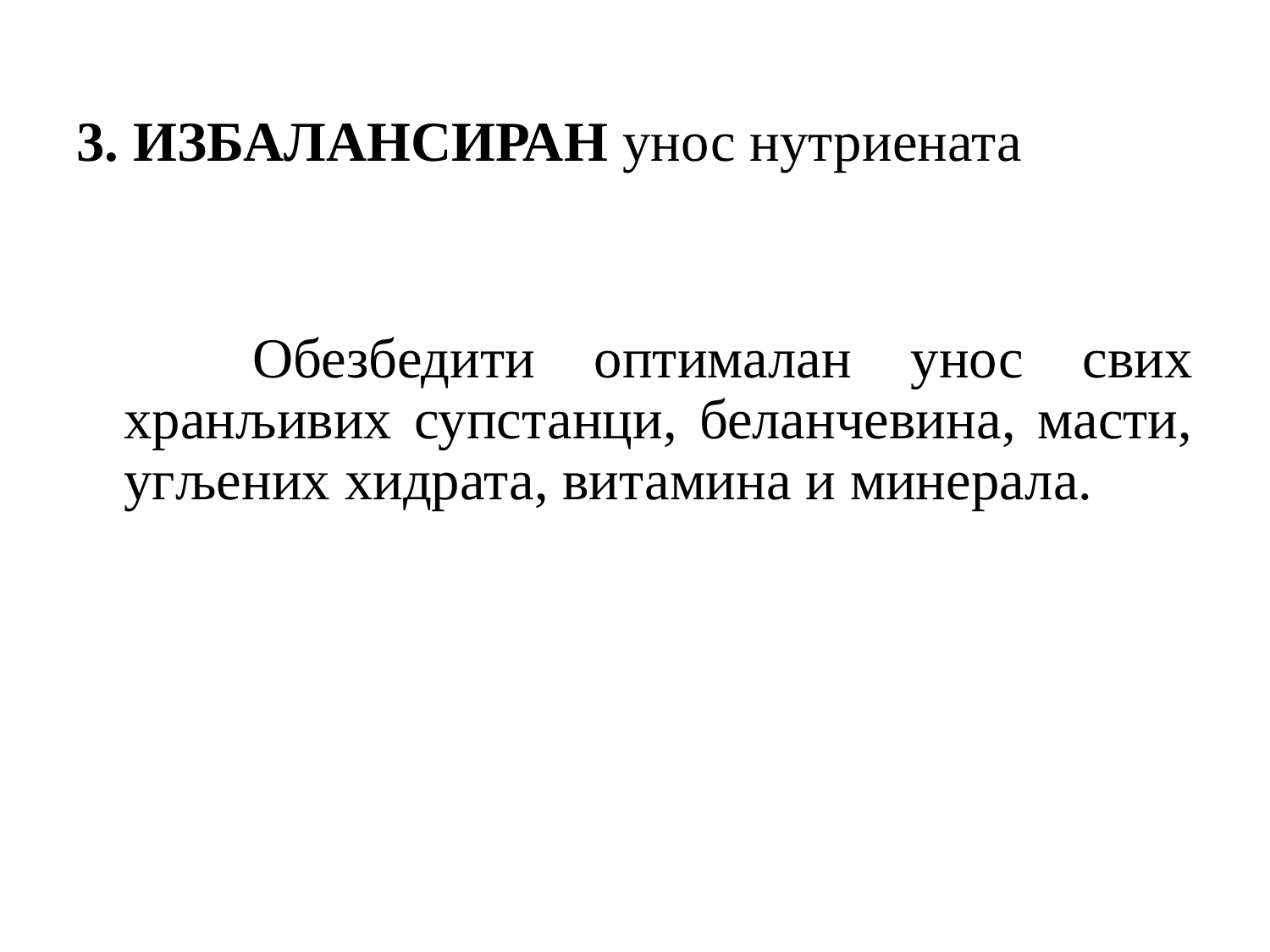

3. ИЗБАЛАНСИРАН унос нутриената

   Обезбедити оптималан унос свих хранљивих супстанци, беланчевина, масти, угљених хидрата, витамина и минерала.